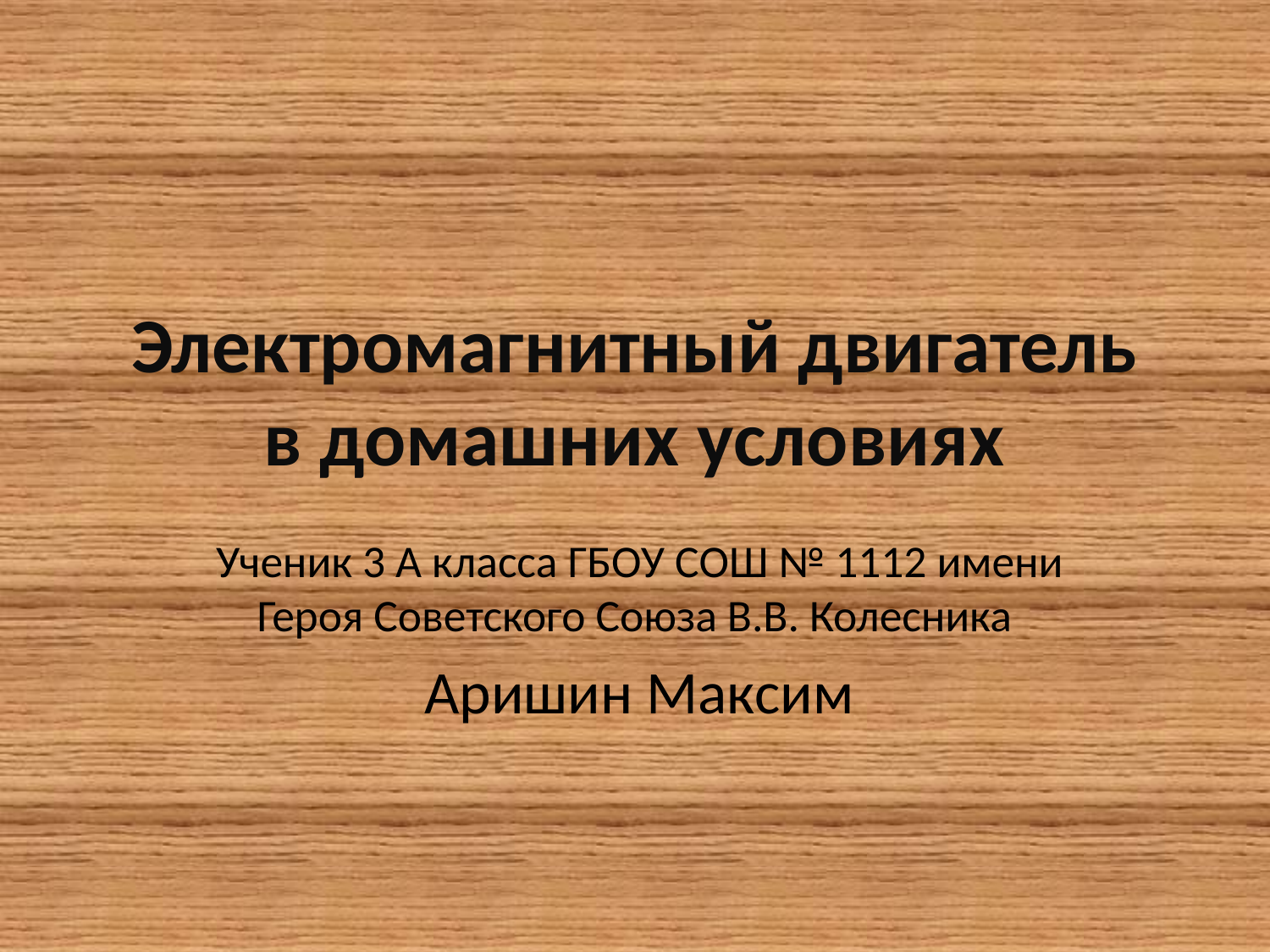

# Электромагнитный двигатель в домашних условиях
Ученик 3 А класса ГБОУ СОШ № 1112 имени Героя Советского Союза В.В. Колесника
Аришин Максим